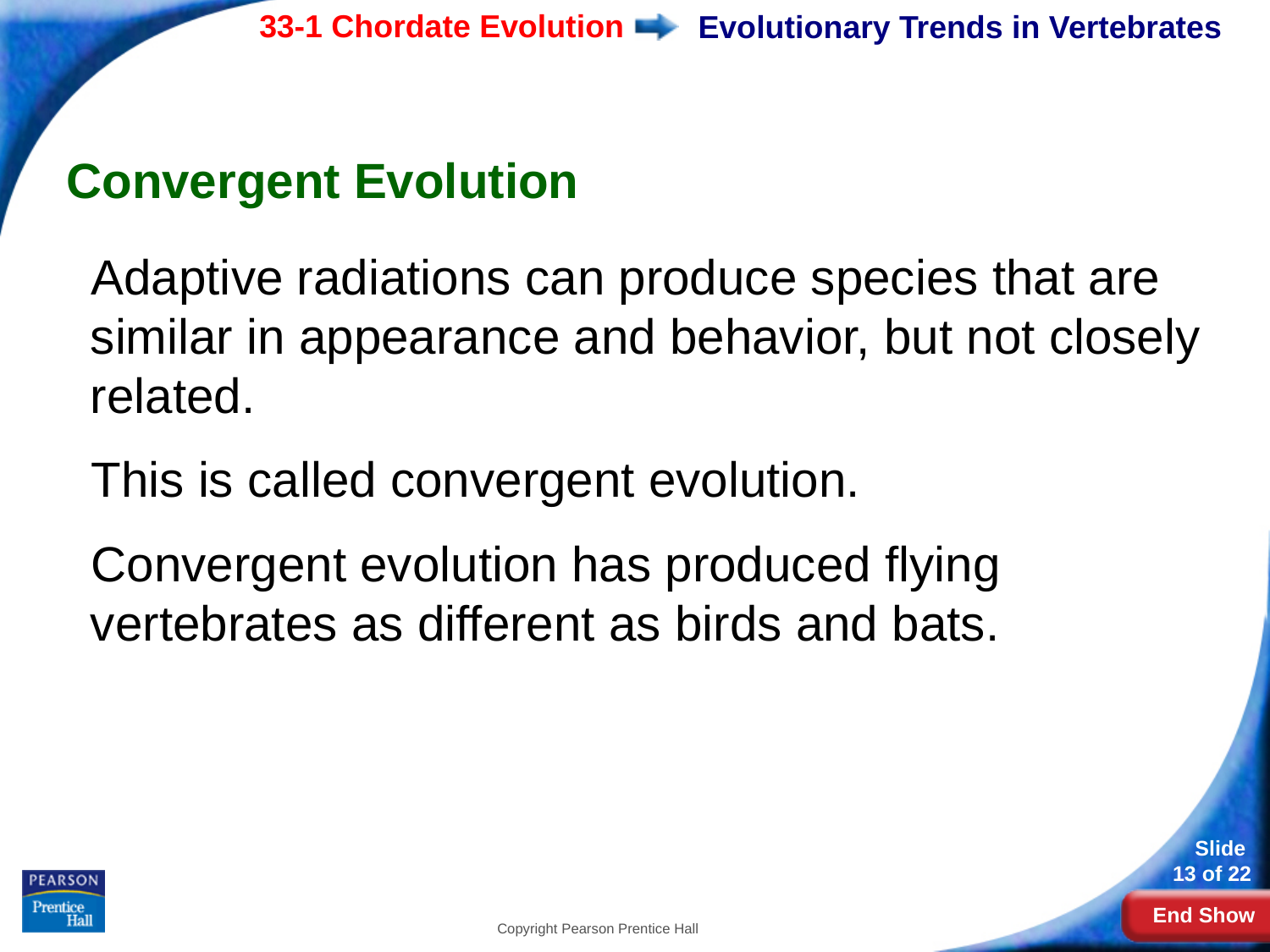

# Evolutionary Trends in Vertebrates
Convergent Evolution
Adaptive radiations can produce species that are similar in appearance and behavior, but not closely related.
This is called convergent evolution.
Convergent evolution has produced flying vertebrates as different as birds and bats.

Copyright Pearson Prentice Hall